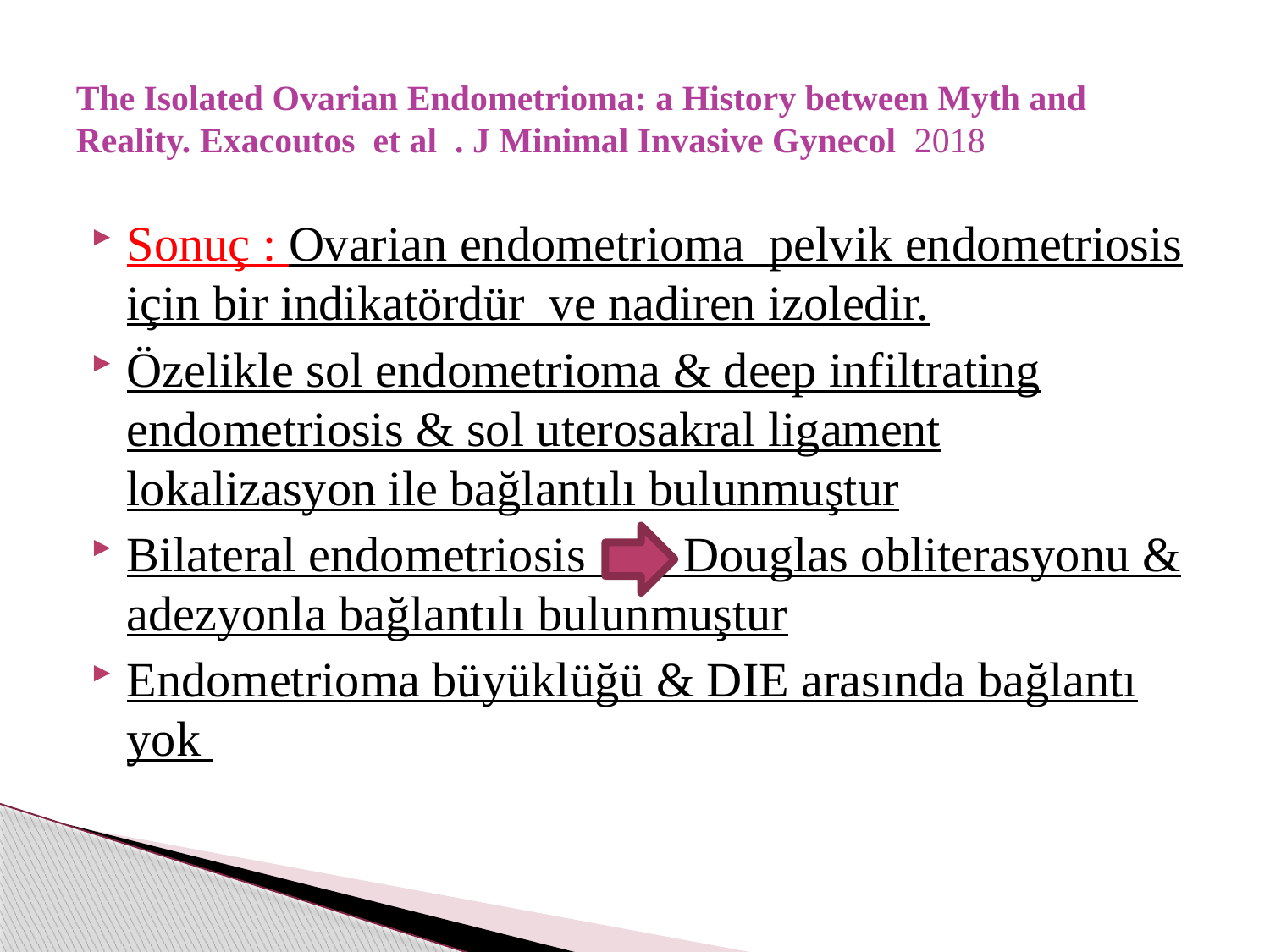

# The Isolated Ovarian Endometrioma: a History between Myth and Reality. Exacoutos  et al  . J Minimal Invasive Gynecol  2018
Sonuç : Ovarian endometrioma  pelvik endometriosis için bir indikatördür  ve nadiren izoledir.
Özelikle sol endometrioma & deep infiltrating endometriosis & sol uterosakral ligament lokalizasyon ile bağlantılı bulunmuştur
Bilateral endometriosis        Douglas obliterasyonu & adezyonla bağlantılı bulunmuştur
Endometrioma büyüklüğü & DIE arasında bağlantı yok